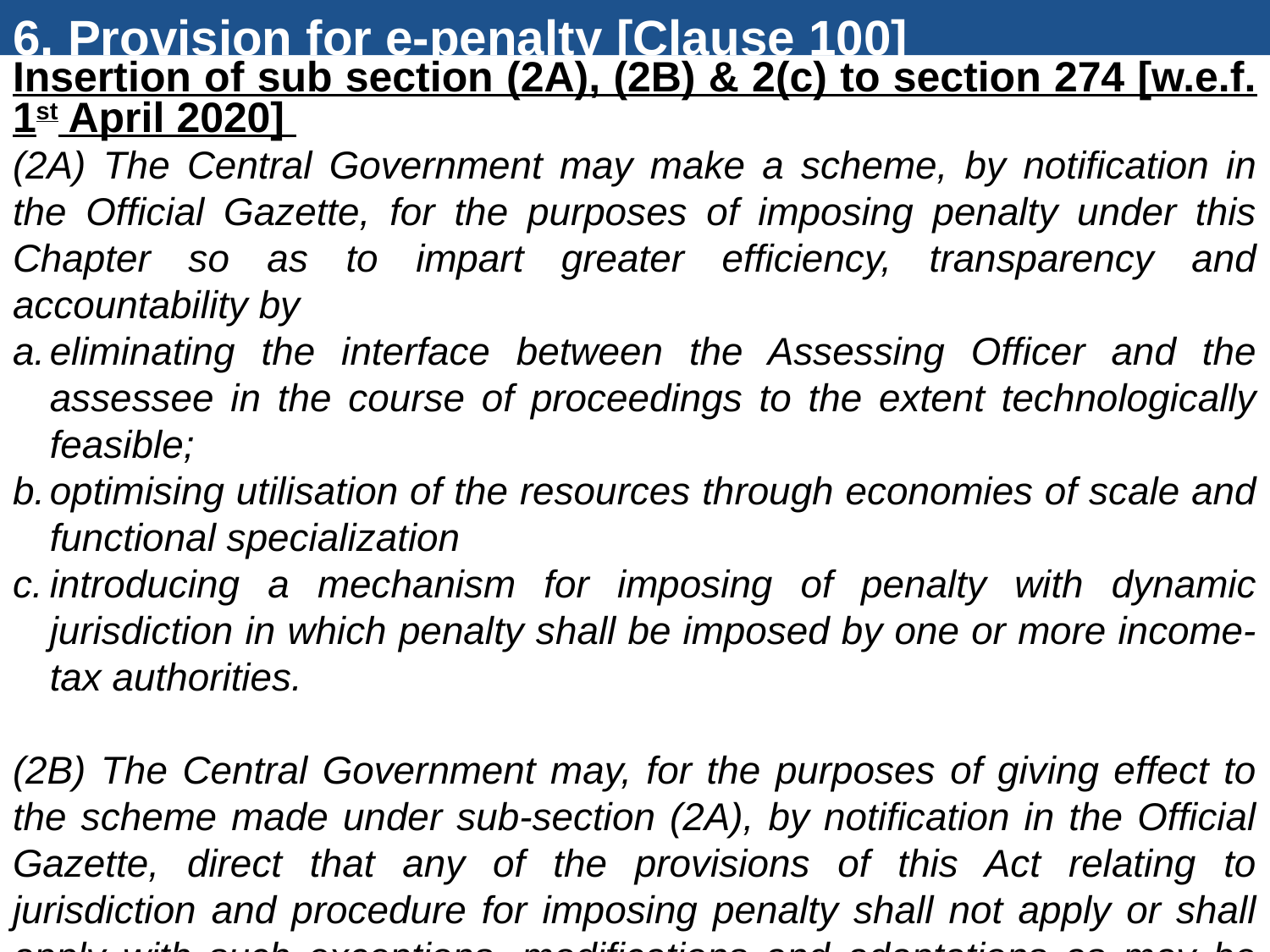

# 6. Provision for e-penalty [Clause 100]
Insertion of sub section (2A), (2B) & 2(c) to section 274 [w.e.f. 1st April 2020]
(2A) The Central Government may make a scheme, by notification in the Official Gazette, for the purposes of imposing penalty under this Chapter so as to impart greater efficiency, transparency and accountability by
eliminating the interface between the Assessing Officer and the assessee in the course of proceedings to the extent technologically feasible;
optimising utilisation of the resources through economies of scale and functional specialization
introducing a mechanism for imposing of penalty with dynamic jurisdiction in which penalty shall be imposed by one or more income-tax authorities.

(2B) The Central Government may, for the purposes of giving effect to the scheme made under sub-section (2A), by notification in the Official Gazette, direct that any of the provisions of this Act relating to jurisdiction and procedure for imposing penalty shall not apply or shall apply with such exceptions, modifications and adaptations as may be specified in the notification:
Provided that no direction shall be issued after the 31st day of March 2022.

(2A) Every notification issued under sub-section (2A) and sub-section (2B) shall, as soon as may be after the notification is issued, be laid before each House of Parliament.”.

139